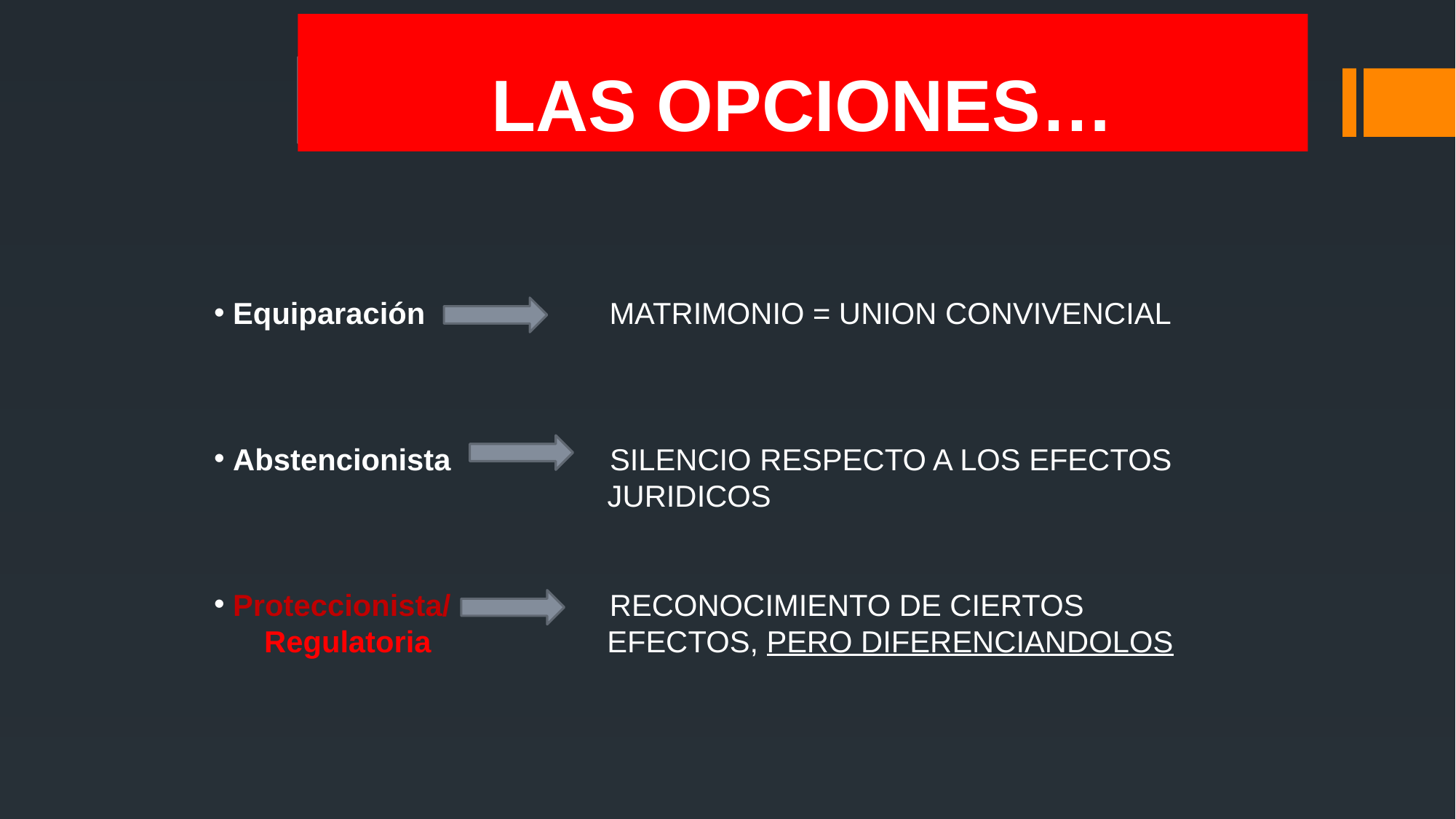

# LAS OPCIONES…

 Equiparación                      MATRIMONIO = UNION CONVIVENCIAL

 Abstencionista                   SILENCIO RESPECTO A LOS EFECTOS
                                               JURIDICOS

 Proteccionista/                   RECONOCIMIENTO DE CIERTOS
      Regulatoria                     EFECTOS, PERO DIFERENCIANDOLOS